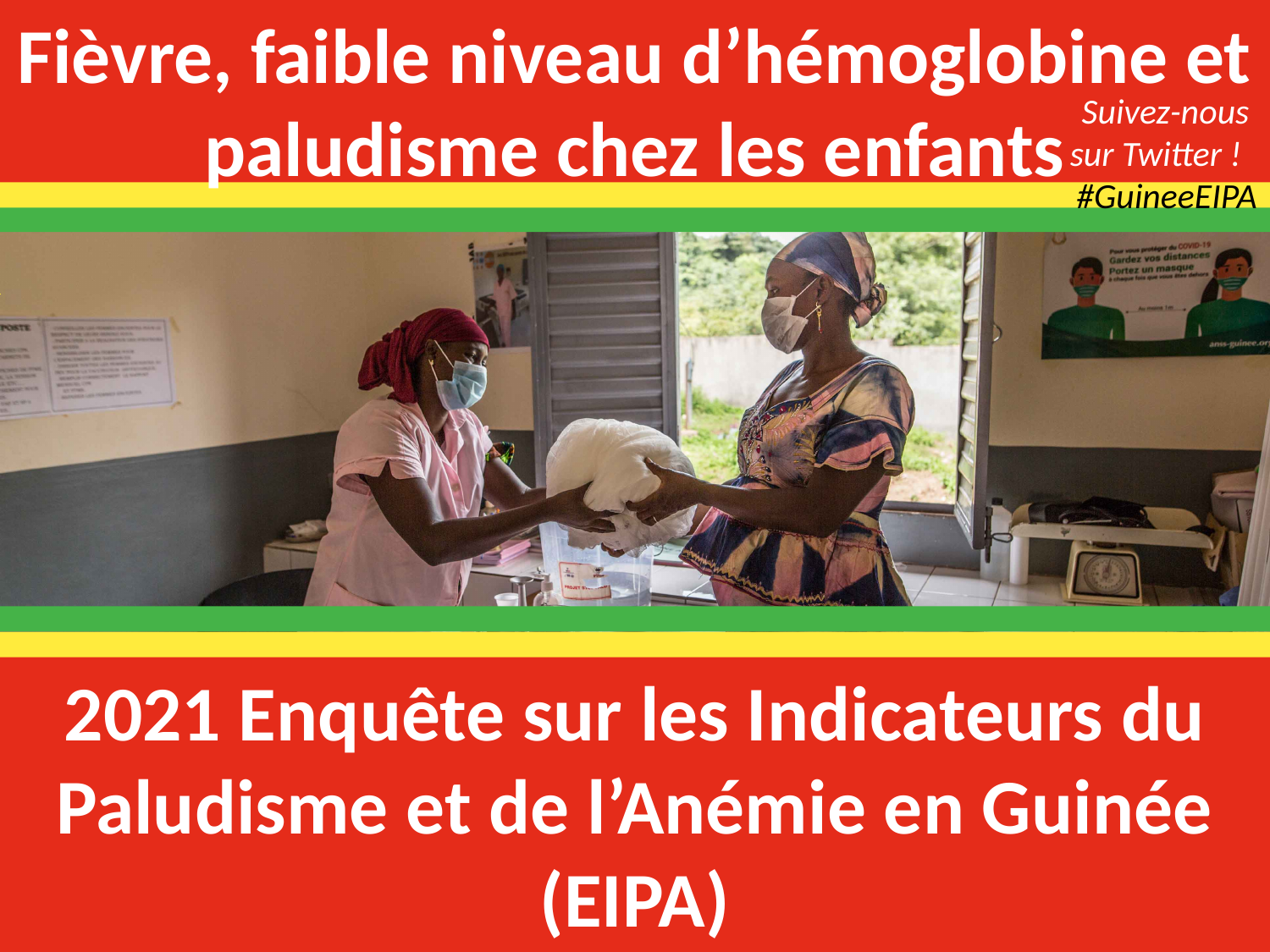

Fièvre, faible niveau d’hémoglobine et paludisme chez les enfants
Suivez-nous
sur Twitter !
#GuineeEIPA